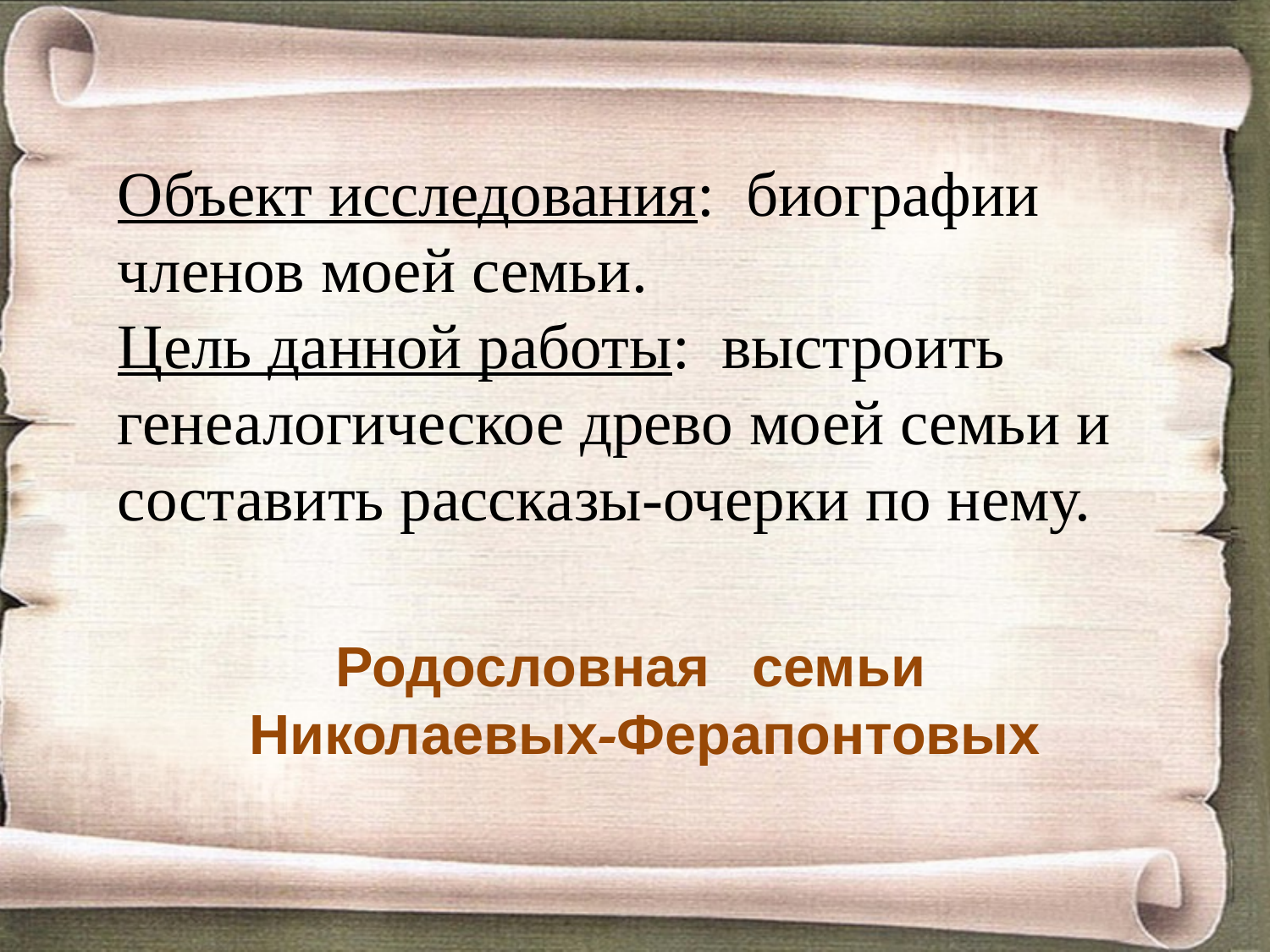

Объект исследования:  биографии членов моей семьи.
Цель данной работы:  выстроить генеалогическое древо моей семьи и составить рассказы-очерки по нему.
Родословная   семьи
Николаевых-Ферапонтовых